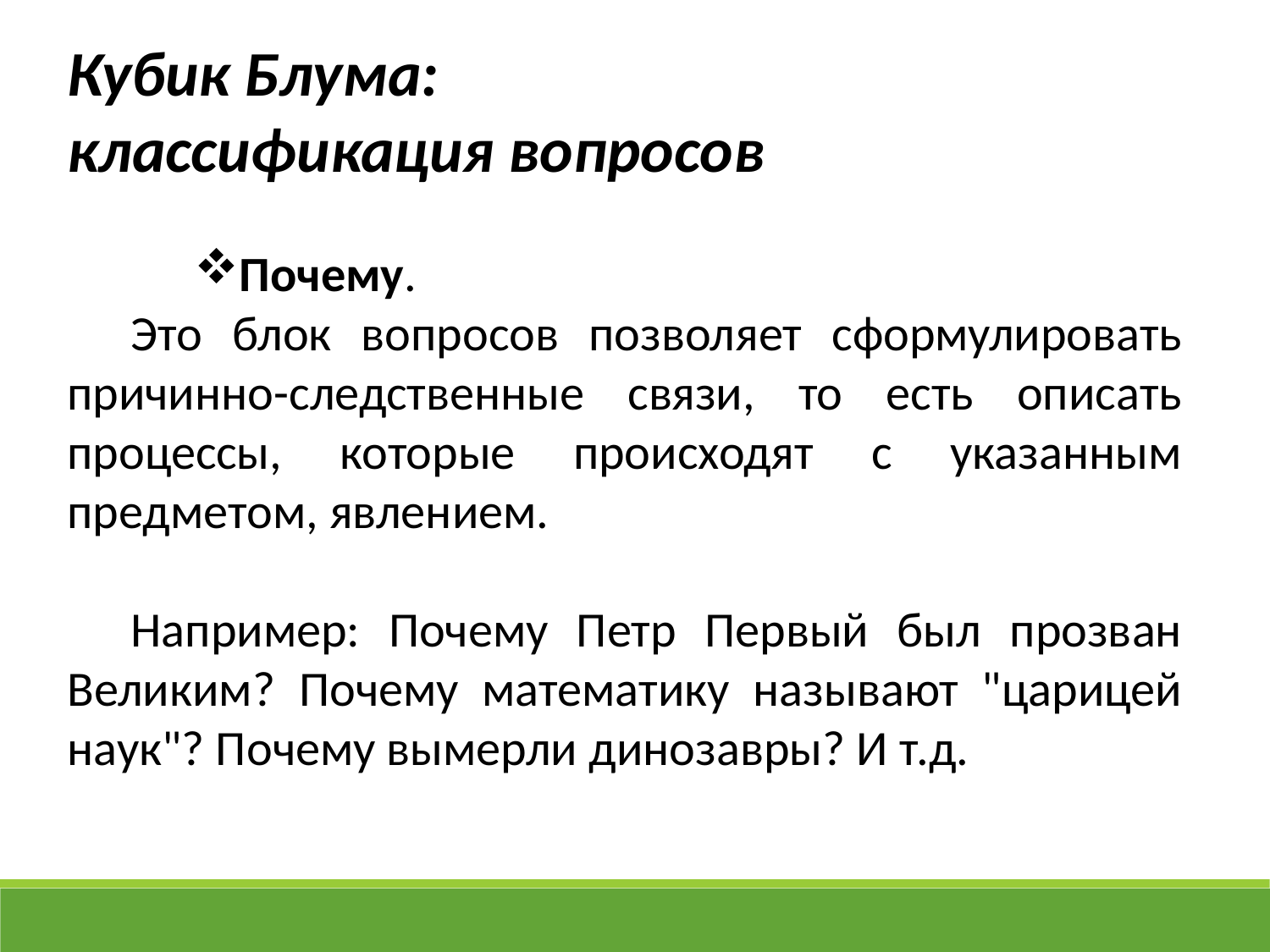

Кубик Блума:
классификация вопросов
Почему.
Это блок вопросов позволяет сформулировать причинно-следственные связи, то есть описать процессы, которые происходят с указанным предметом, явлением.

Например: Почему Петр Первый был прозван Великим? Почему математику называют "царицей наук"? Почему вымерли динозавры? И т.д.